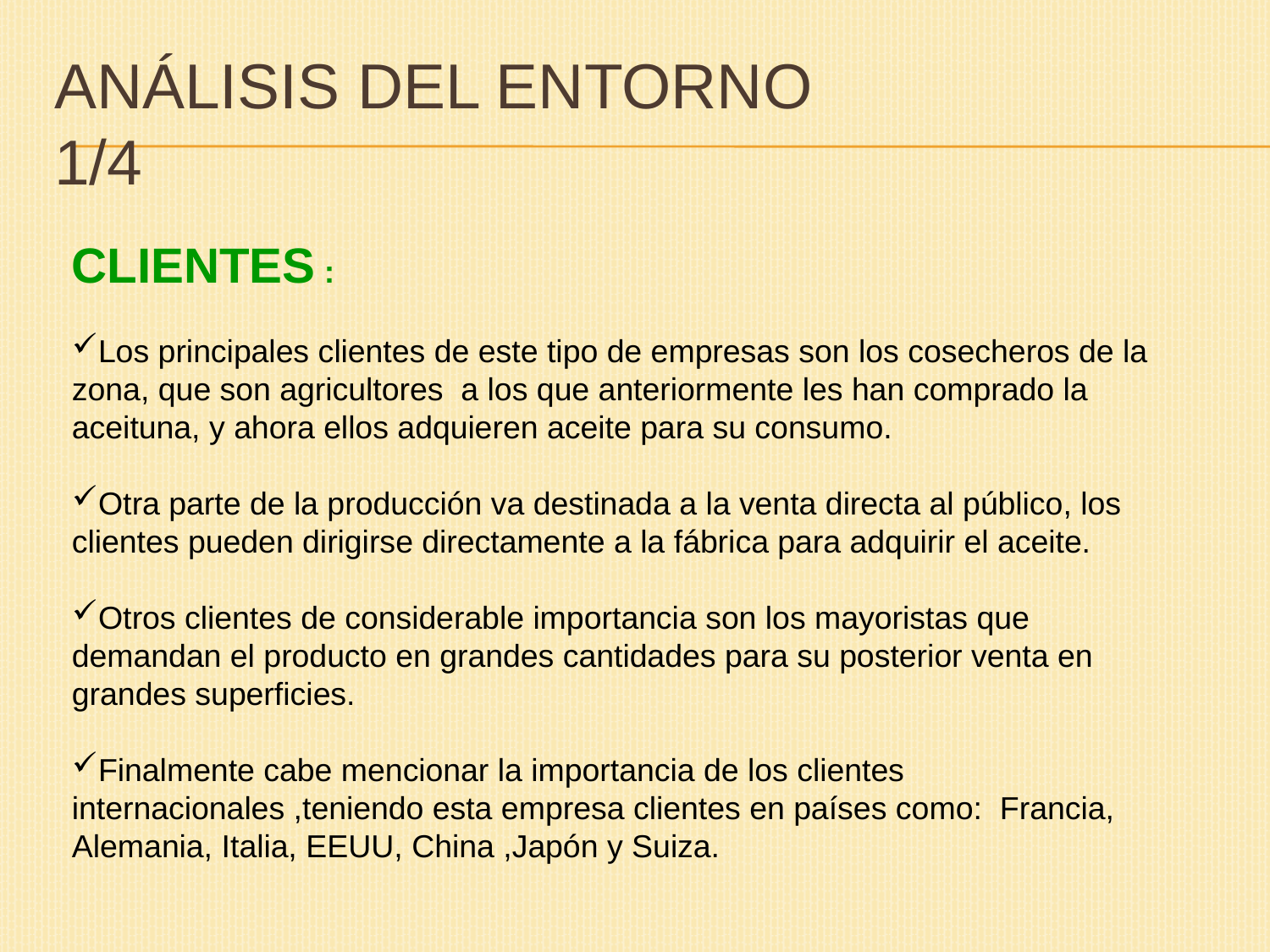

# Análisis del entorno                      1/4
CLIENTES :

Los principales clientes de este tipo de empresas son los cosecheros de la zona, que son agricultores  a los que anteriormente les han comprado la aceituna, y ahora ellos adquieren aceite para su consumo.

Otra parte de la producción va destinada a la venta directa al público, los clientes pueden dirigirse directamente a la fábrica para adquirir el aceite.

Otros clientes de considerable importancia son los mayoristas que demandan el producto en grandes cantidades para su posterior venta en grandes superficies.

Finalmente cabe mencionar la importancia de los clientes internacionales ,teniendo esta empresa clientes en países como:  Francia, Alemania, Italia, EEUU, China ,Japón y Suiza.